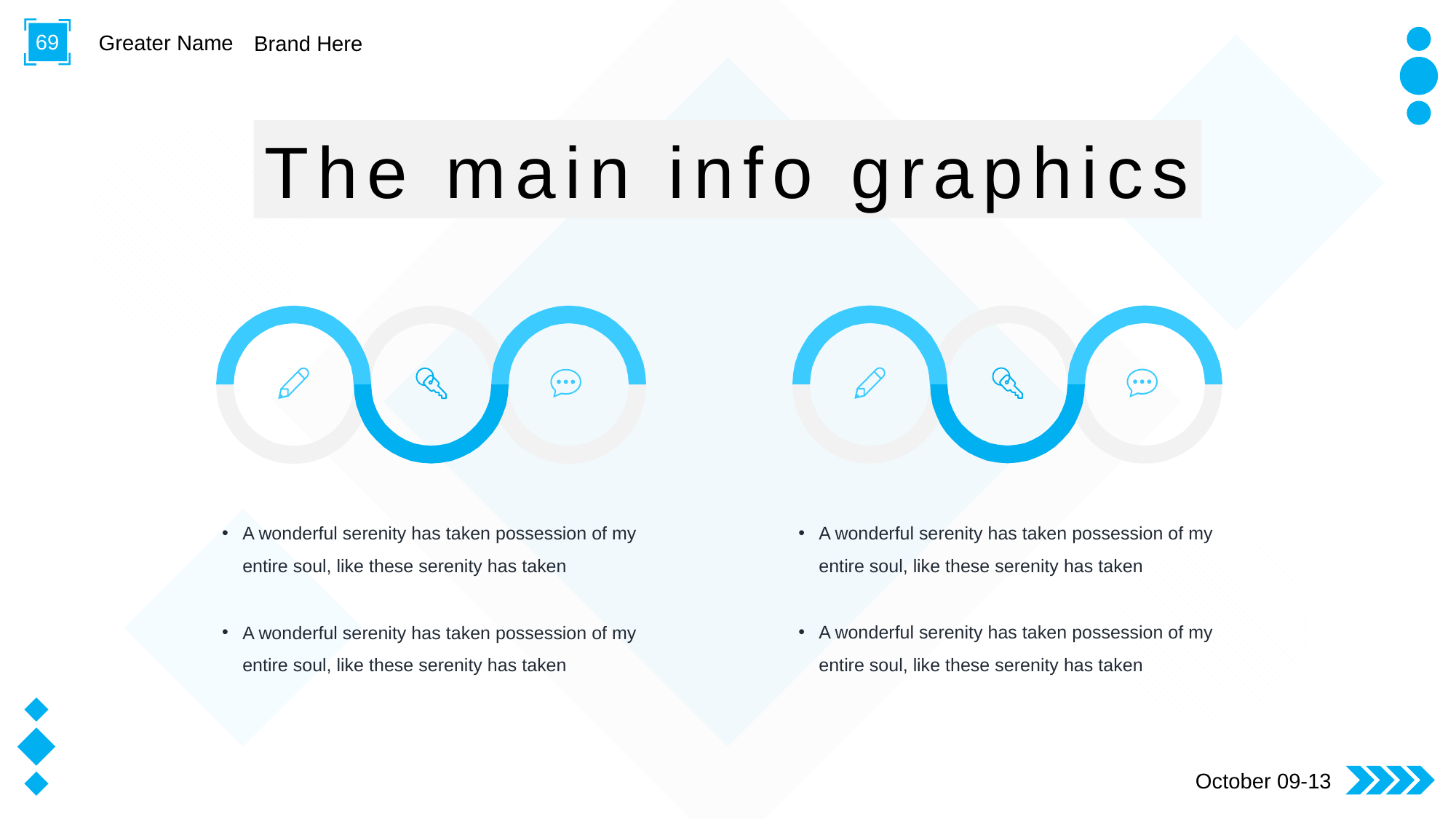

69
Greater Name
Brand Here

The main info graphics

A wonderful serenity has taken possession of my entire soul, like these serenity has taken
A wonderful serenity has taken possession of my entire soul, like these serenity has taken
A wonderful serenity has taken possession of my entire soul, like these serenity has taken
A wonderful serenity has taken possession of my entire soul, like these serenity has taken

October 09-13